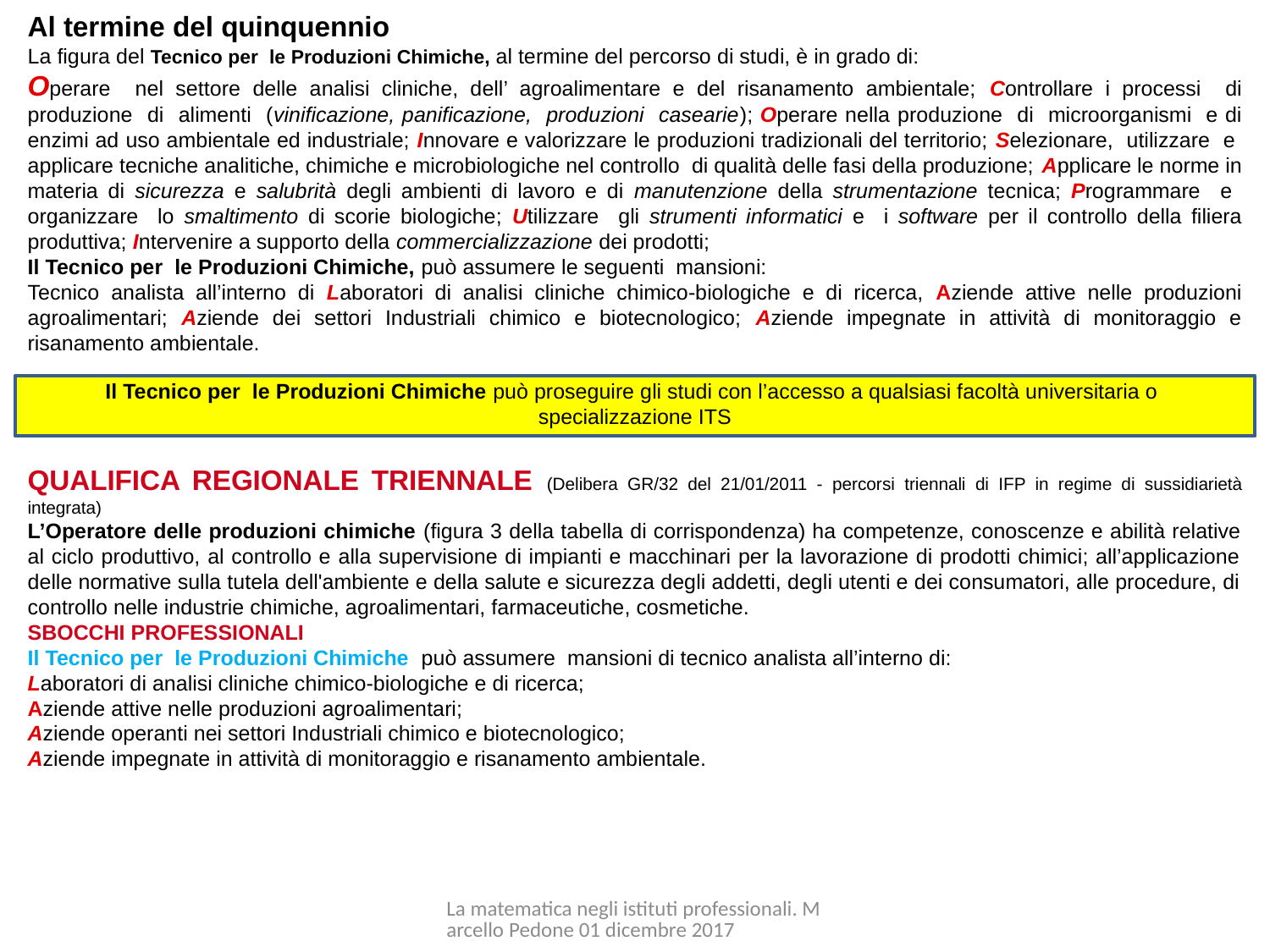

Al termine del quinquennio
La figura del Tecnico per  le Produzioni Chimiche, al termine del percorso di studi, è in grado di:
Operare  nel settore delle analisi cliniche, dell’ agroalimentare e del risanamento ambientale; Controllare i processi  di produzione  di  alimenti  (vinificazione, panificazione,  produzioni  casearie); Operare nella produzione  di  microorganismi  e di enzimi ad uso ambientale ed industriale; Innovare e valorizzare le produzioni tradizionali del territorio; Selezionare,  utilizzare  e  applicare tecniche analitiche, chimiche e microbiologiche nel controllo  di qualità delle fasi della produzione; Applicare le norme in materia di sicurezza e salubrità degli ambienti di lavoro e di manutenzione della strumentazione tecnica; Programmare  e  organizzare  lo smaltimento di scorie biologiche; Utilizzare  gli strumenti informatici e  i software per il controllo della filiera produttiva; Intervenire a supporto della commercializzazione dei prodotti;
Il Tecnico per  le Produzioni Chimiche, può assumere le seguenti  mansioni:
Tecnico analista all’interno di Laboratori di analisi cliniche chimico-biologiche e di ricerca, Aziende attive nelle produzioni agroalimentari; Aziende dei settori Industriali chimico e biotecnologico; Aziende impegnate in attività di monitoraggio e risanamento ambientale.

Il Tecnico per  le Produzioni Chimiche può proseguire gli studi con l’accesso a qualsiasi facoltà universitaria o
specializzazione ITS

QUALIFICA REGIONALE TRIENNALE (Delibera GR/32 del 21/01/2011 - percorsi triennali di IFP in regime di sussidiarietà integrata)
L’Operatore delle produzioni chimiche (figura 3 della tabella di corrispondenza) ha competenze, conoscenze e abilità relative al ciclo produttivo, al controllo e alla supervisione di impianti e macchinari per la lavorazione di prodotti chimici; all’applicazione delle normative sulla tutela dell'ambiente e della salute e sicurezza degli addetti, degli utenti e dei consumatori, alle procedure, di controllo nelle industrie chimiche, agroalimentari, farmaceutiche, cosmetiche.
SBOCCHI PROFESSIONALI
Il Tecnico per  le Produzioni Chimiche  può assumere  mansioni di tecnico analista all’interno di:
Laboratori di analisi cliniche chimico-biologiche e di ricerca;
Aziende attive nelle produzioni agroalimentari;
Aziende operanti nei settori Industriali chimico e biotecnologico;
Aziende impegnate in attività di monitoraggio e risanamento ambientale.

La matematica negli istituti professionali. Marcello Pedone 01 dicembre 2017